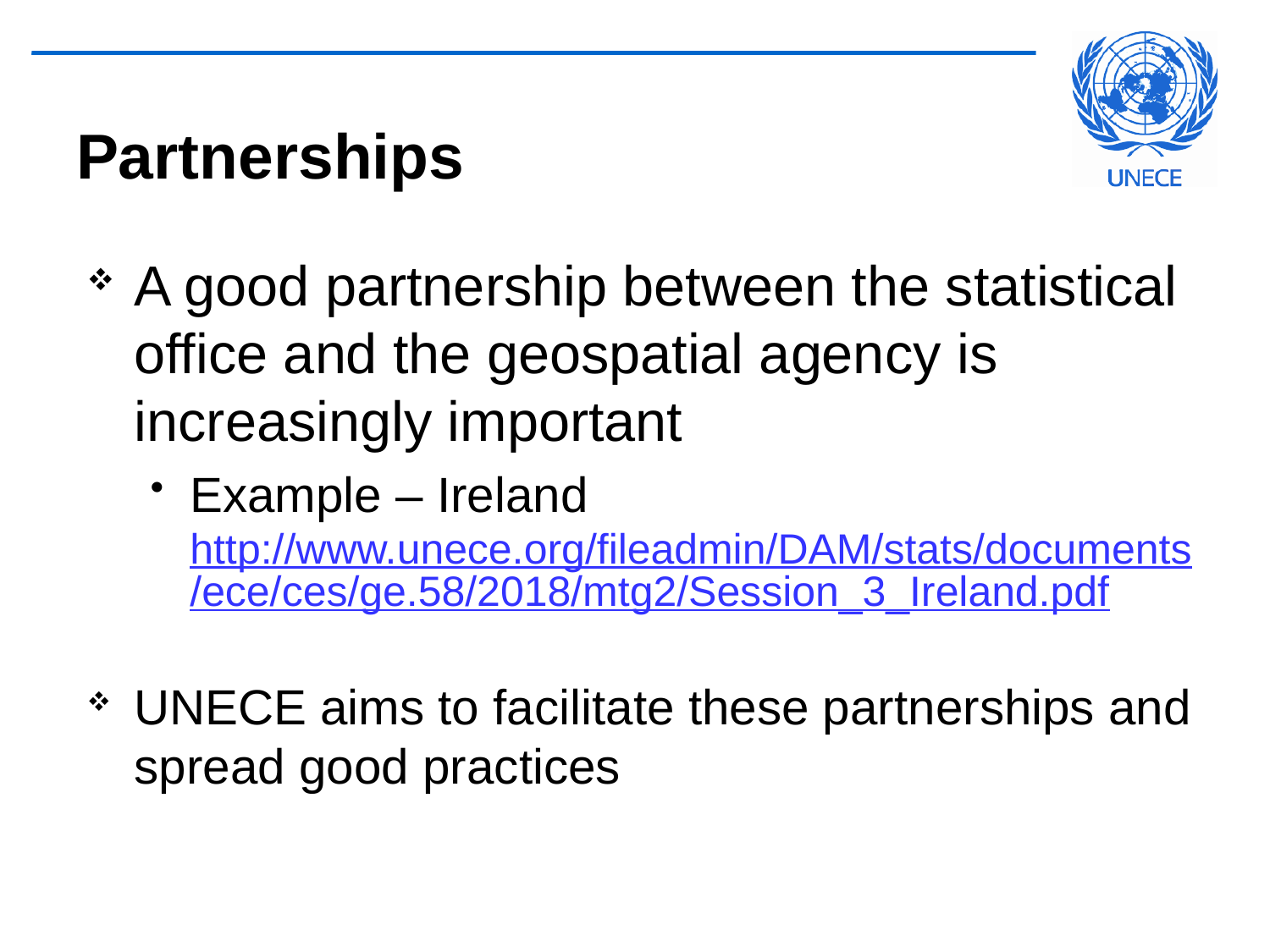

# Partnerships
A good partnership between the statistical office and the geospatial agency is increasingly important
Example – Ireland
http://www.unece.org/fileadmin/DAM/stats/documents/ece/ces/ge.58/2018/mtg2/Session_3_Ireland.pdf
UNECE aims to facilitate these partnerships and spread good practices